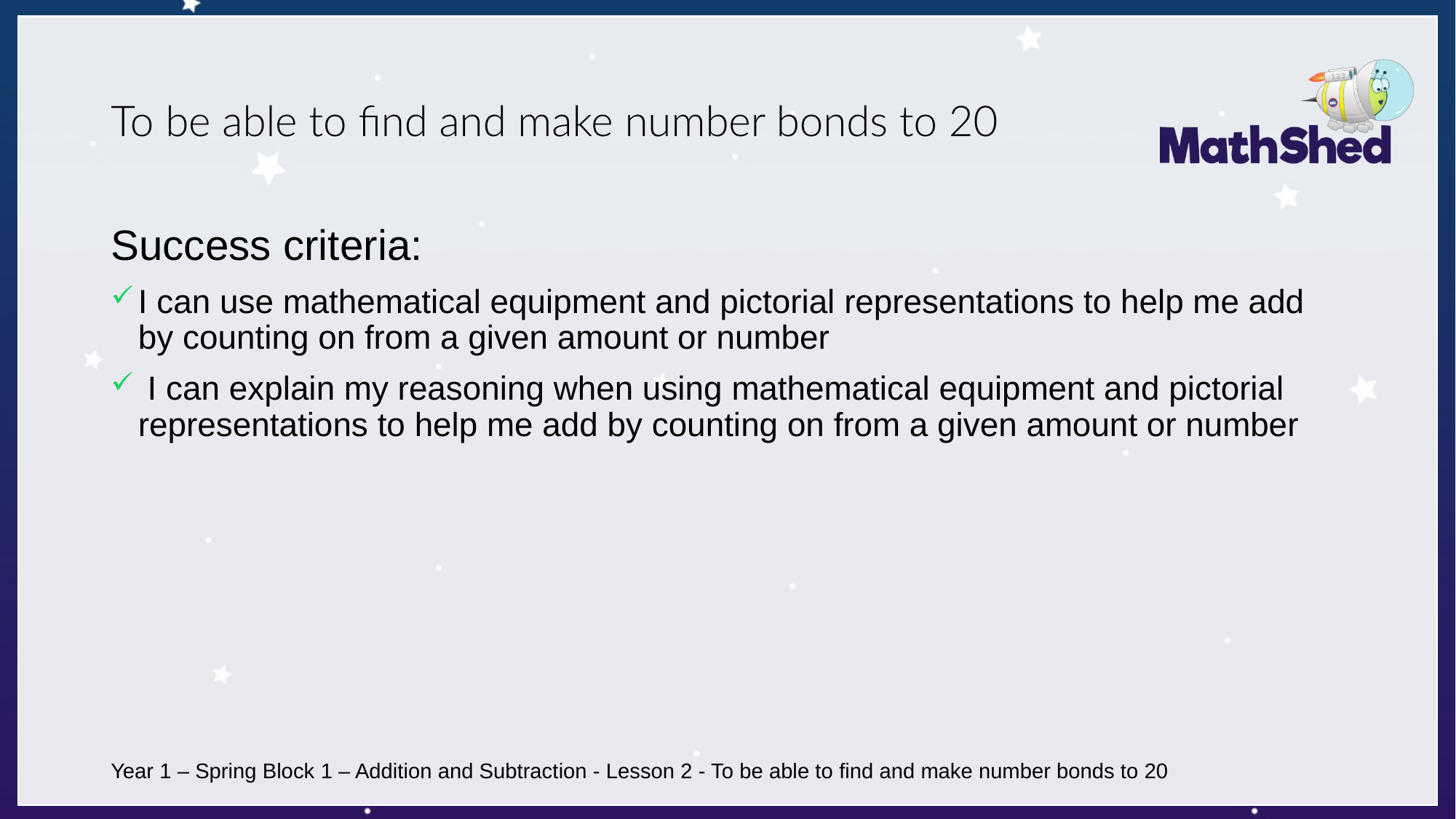

# To be able to find and make number bonds to 20
Success criteria:
I can use mathematical equipment and pictorial representations to help me add by counting on from a given amount or number
 I can explain my reasoning when using mathematical equipment and pictorial representations to help me add by counting on from a given amount or number
Year 1 – Spring Block 1 – Addition and Subtraction - Lesson 2 - To be able to find and make number bonds to 20